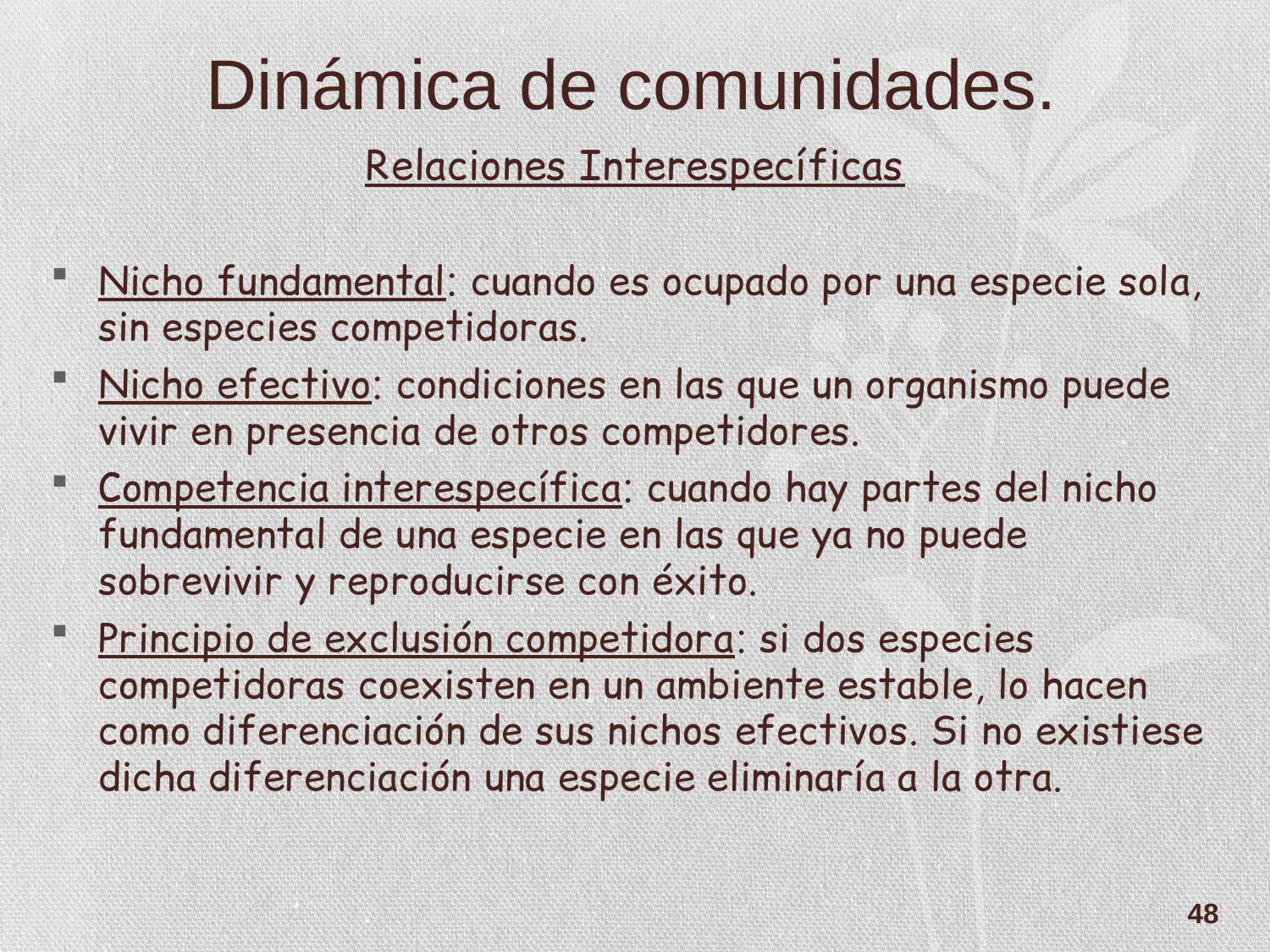

Dinámica de comunidades.
Relaciones Interespecíficas

Nicho fundamental: cuando es ocupado por una especie sola, sin especies competidoras.
Nicho efectivo: condiciones en las que un organismo puede vivir en presencia de otros competidores.
Competencia interespecífica: cuando hay partes del nicho fundamental de una especie en las que ya no puede sobrevivir y reproducirse con éxito.
Principio de exclusión competidora: si dos especies competidoras coexisten en un ambiente estable, lo hacen como diferenciación de sus nichos efectivos. Si no existiese dicha diferenciación una especie eliminaría a la otra.

48